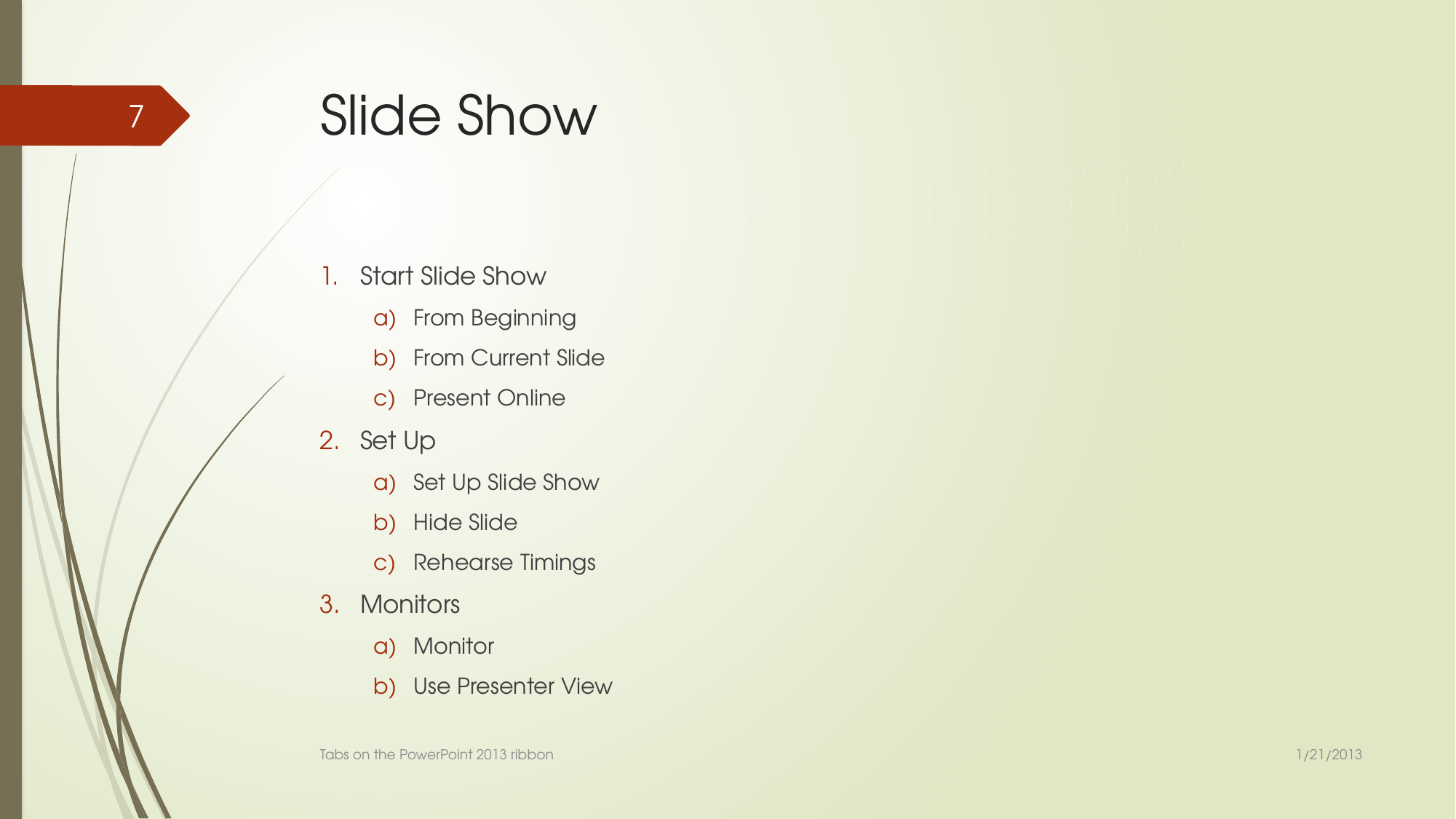

# Slide Show
7
Start Slide Show
From Beginning
From Current Slide
Present Online
Set Up
Set Up Slide Show
Hide Slide
Rehearse Timings
Monitors
Monitor
Use Presenter View
1/21/2013
Tabs on the PowerPoint 2013 ribbon